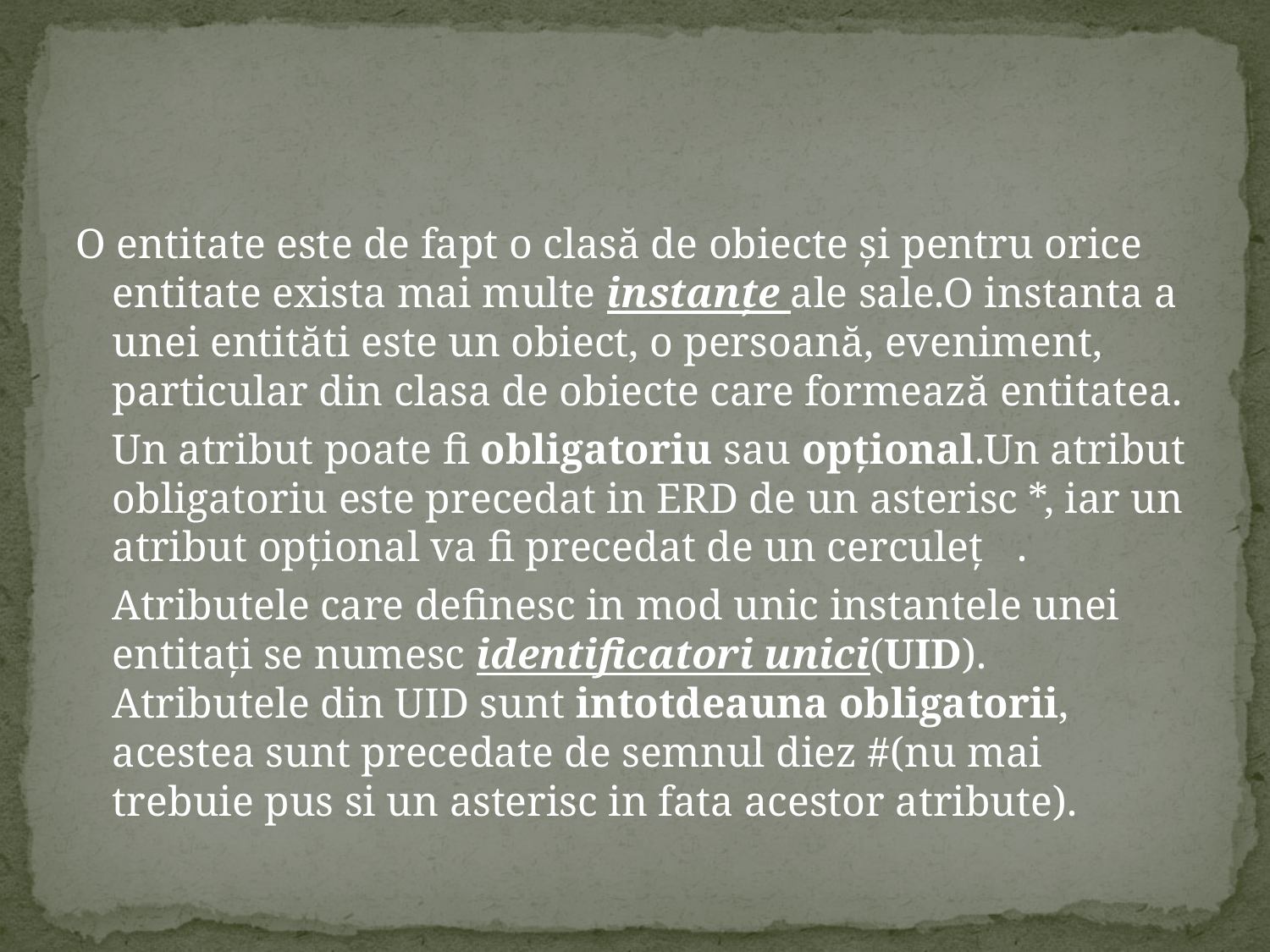

#
O entitate este de fapt o clasă de obiecte şi pentru orice entitate exista mai multe instanţe ale sale.O instanta a unei entităti este un obiect, o persoană, eveniment, particular din clasa de obiecte care formează entitatea.
		Un atribut poate fi obligatoriu sau opţional.Un atribut obligatoriu este precedat in ERD de un asterisc *, iar un atribut opţional va fi precedat de un cerculeţ 	.
		Atributele care definesc in mod unic instantele unei entitaţi se numesc identificatori unici(UID). Atributele din UID sunt intotdeauna obligatorii, acestea sunt precedate de semnul diez #(nu mai trebuie pus si un asterisc in fata acestor atribute).